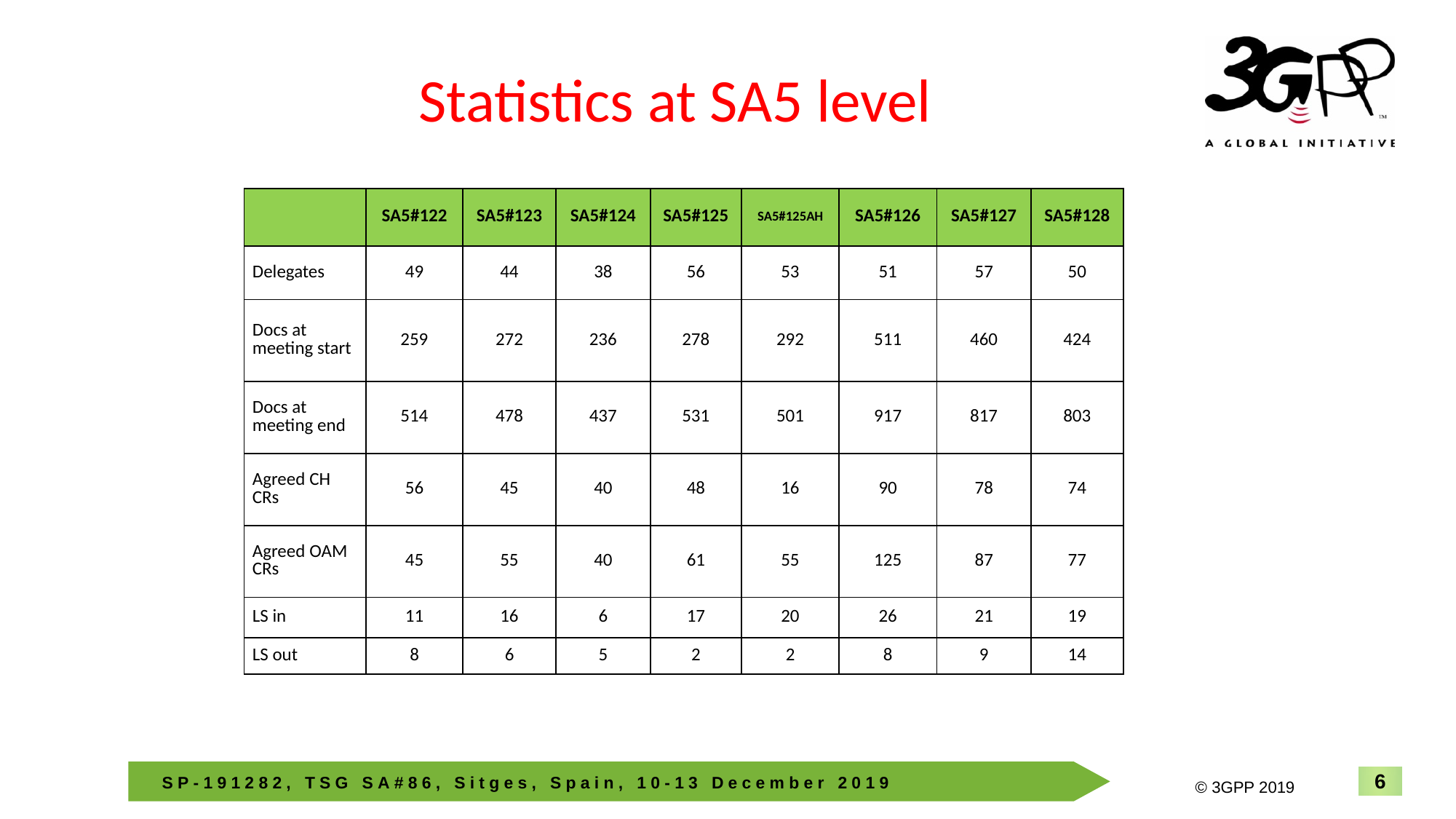

# Statistics at SA5 level
|  | SA5#122 | SA5#123 | SA5#124 | SA5#125 | SA5#125AH | SA5#126 | SA5#127 | SA5#128 |
| --- | --- | --- | --- | --- | --- | --- | --- | --- |
| Delegates | 49 | 44 | 38 | 56 | 53 | 51 | 57 | 50 |
| Docs at meeting start | 259 | 272 | 236 | 278 | 292 | 511 | 460 | 424 |
| Docs at meeting end | 514 | 478 | 437 | 531 | 501 | 917 | 817 | 803 |
| Agreed CH CRs | 56 | 45 | 40 | 48 | 16 | 90 | 78 | 74 |
| Agreed OAM CRs | 45 | 55 | 40 | 61 | 55 | 125 | 87 | 77 |
| LS in | 11 | 16 | 6 | 17 | 20 | 26 | 21 | 19 |
| LS out | 8 | 6 | 5 | 2 | 2 | 8 | 9 | 14 |